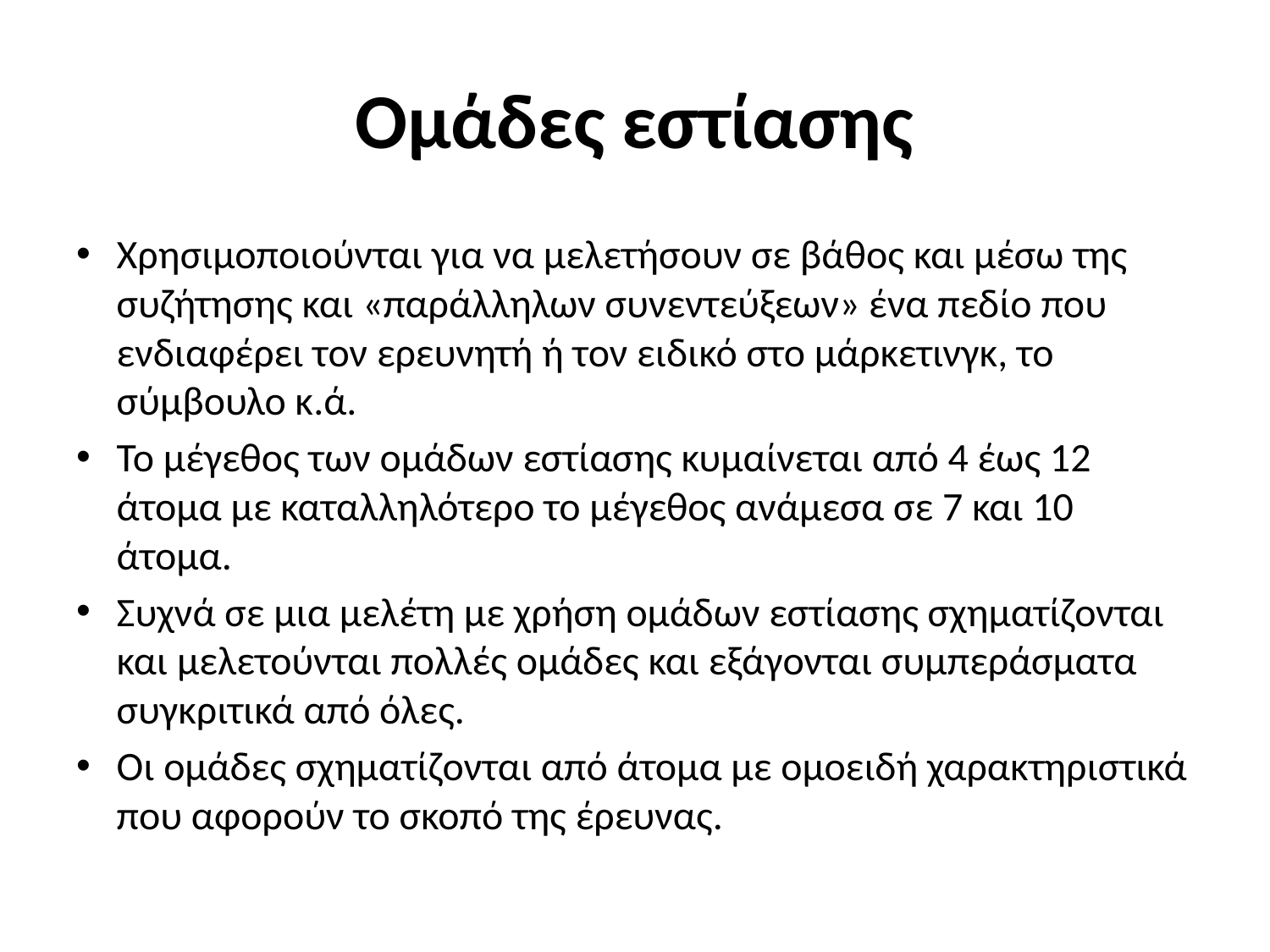

# Ομάδες εστίασης
Χρησιμοποιούνται για να μελετήσουν σε βάθος και μέσω της συζήτησης και «παράλληλων συνεντεύξεων» ένα πεδίο που ενδιαφέρει τον ερευνητή ή τον ειδικό στο μάρκετινγκ, το σύμβουλο κ.ά.
Το μέγεθος των ομάδων εστίασης κυμαίνεται από 4 έως 12 άτομα με καταλληλότερο το μέγεθος ανάμεσα σε 7 και 10 άτομα.
Συχνά σε μια μελέτη με χρήση ομάδων εστίασης σχηματίζονται και μελετούνται πολλές ομάδες και εξάγονται συμπεράσματα συγκριτικά από όλες.
Οι ομάδες σχηματίζονται από άτομα με ομοειδή χαρακτηριστικά που αφορούν το σκοπό της έρευνας.